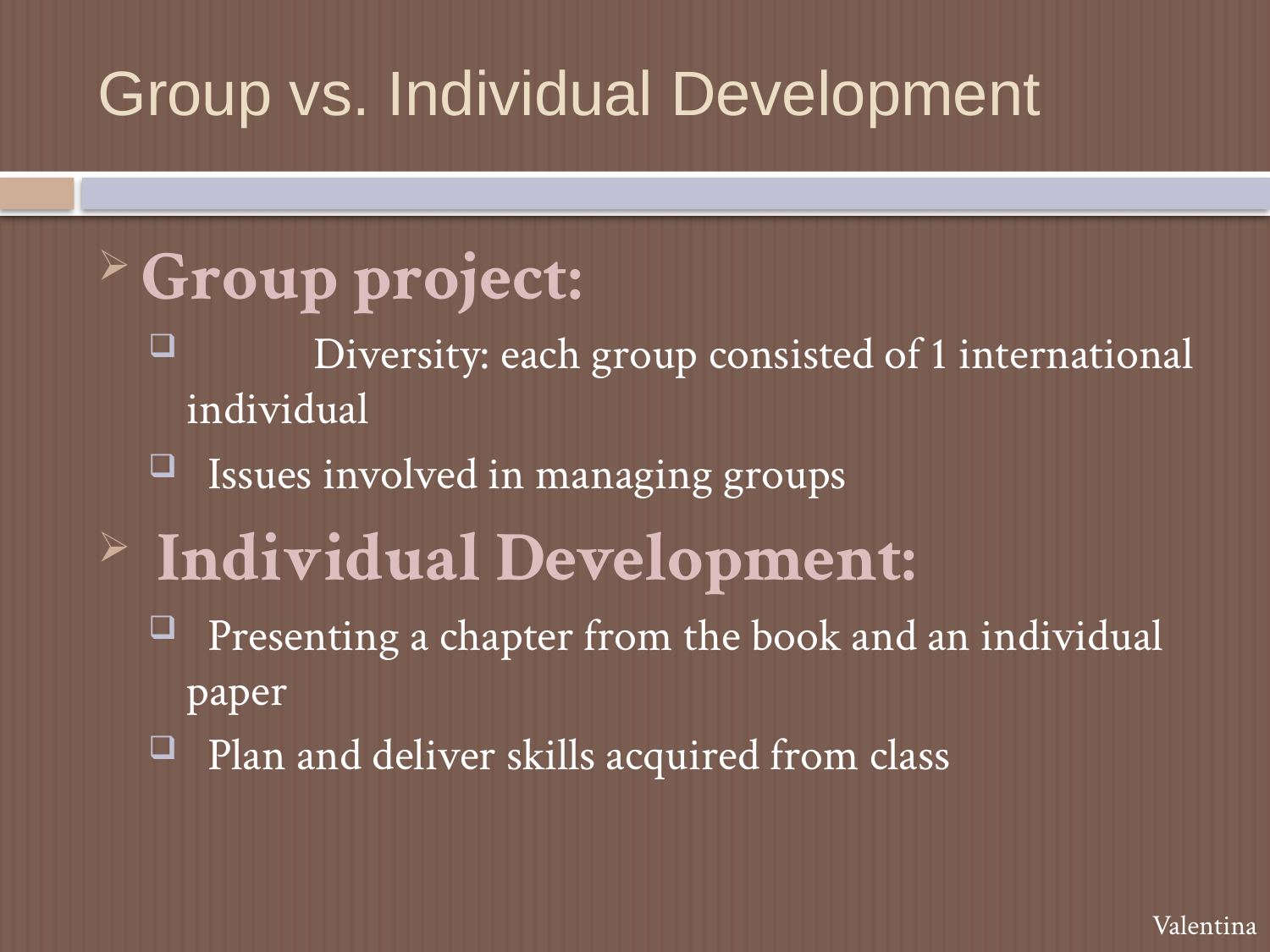

# Group vs. Individual Development
Group project:
	Diversity: each group consisted of 1 international individual
  Issues involved in managing groups
 Individual Development:
  Presenting a chapter from the book and an individual paper
  Plan and deliver skills acquired from class

Valentina